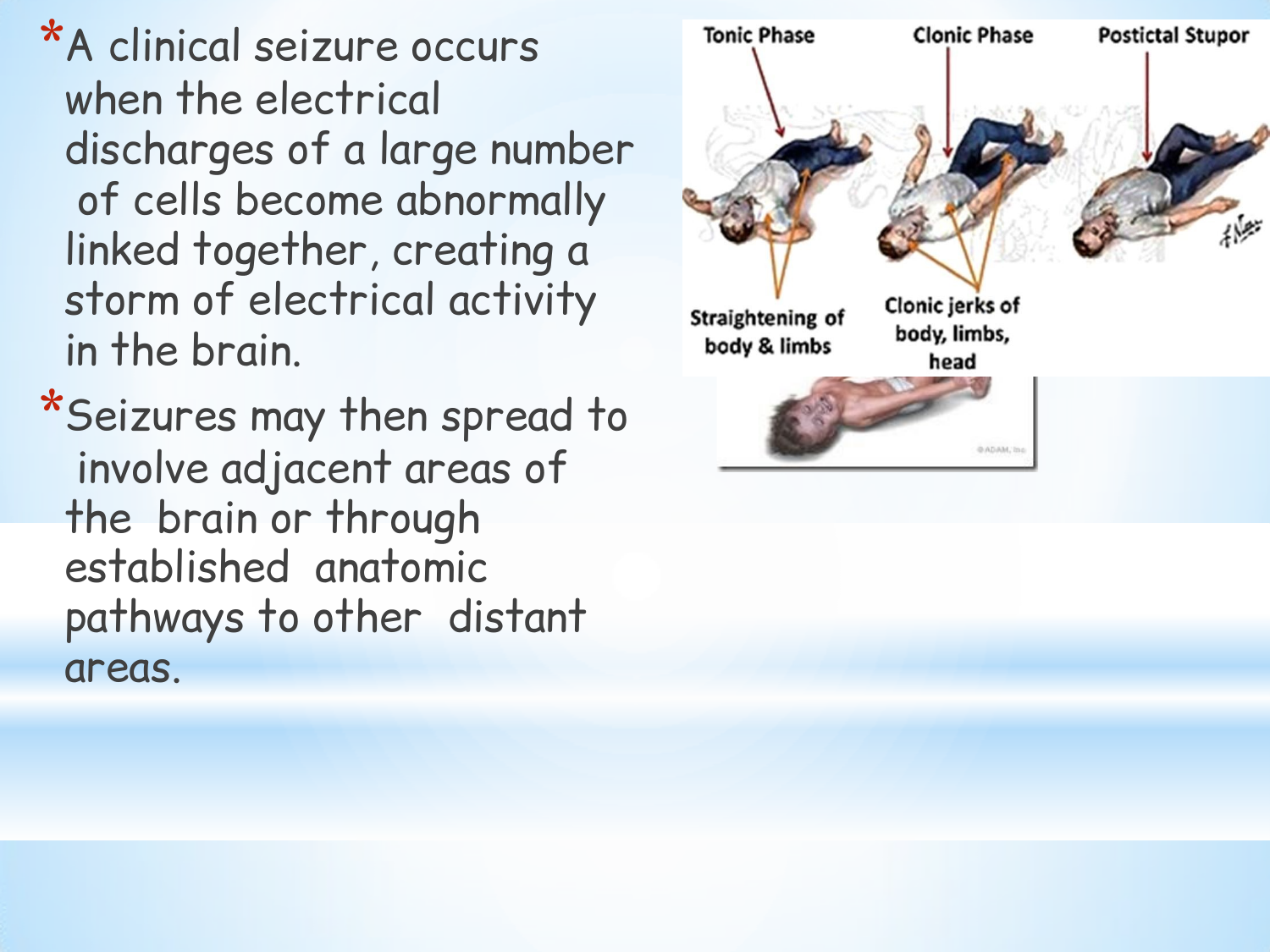

*A clinical seizure occurs  when the electrical  discharges of a large number  of cells become abnormally  linked together, creating a  storm of electrical activity  in the brain.
*Seizures may then spread to  involve adjacent areas of the  brain or through established  anatomic pathways to other  distant areas.